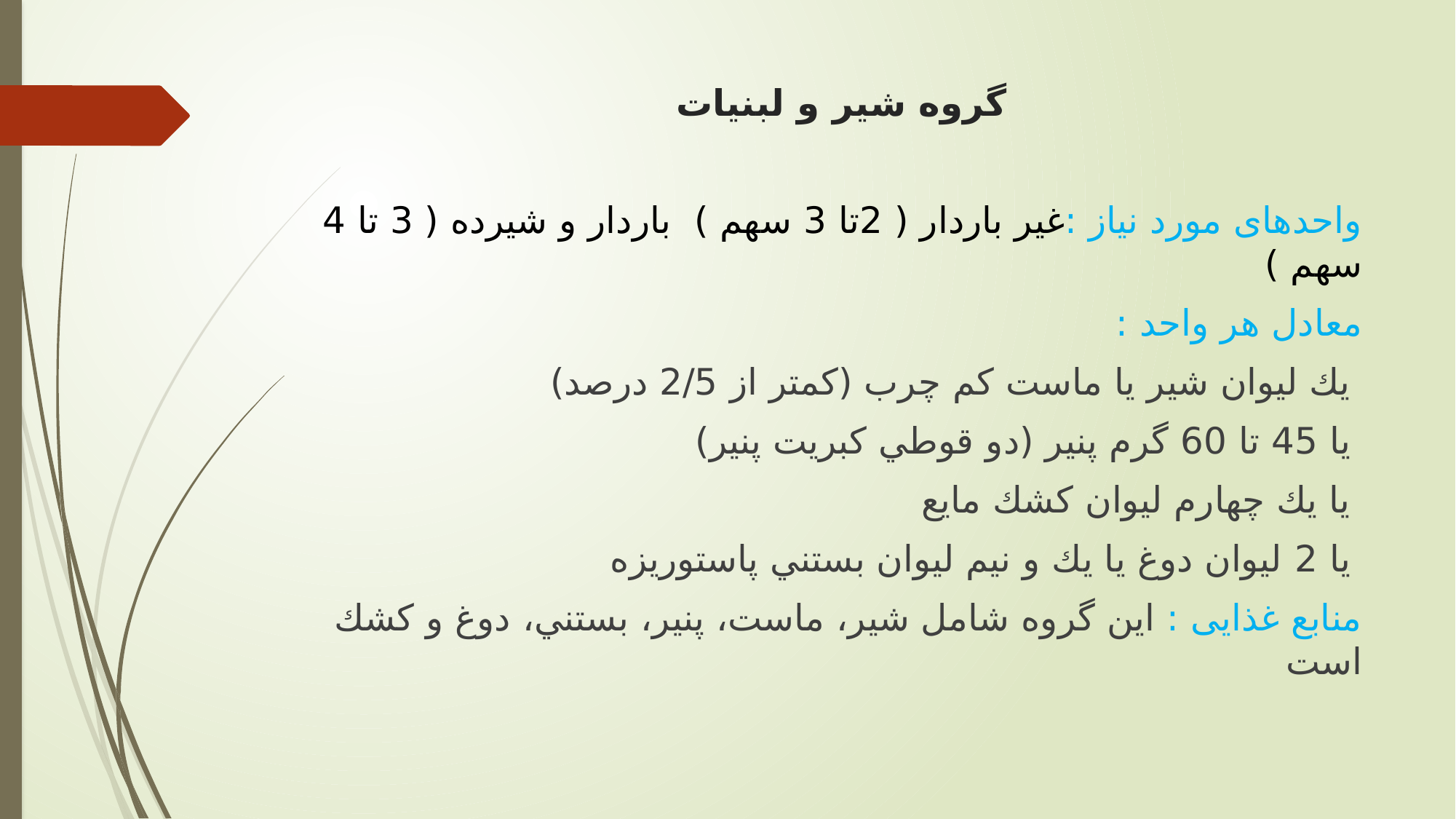

# گروه شیر و لبنیات
واحدهای مورد نیاز :غیر باردار ( 2تا 3 سهم )  باردار و شیرده ( 3 تا 4 سهم )
معادل هر واحد :
 یك لیوان شیر يا ماست کم چرب (کمتر از 2/5 درصد)
 يا 45 تا 60 گرم پنیر (دو قوطي کبريت پنیر)
 يا يك چهارم لیوان کشك مايع
 يا 2 لیوان دوغ يا يك و نیم لیوان بستني پاستوريزه
منابع غذایی : اين گروه شامل شیر، ماست، پنیر، بستني، دوغ و کشك است